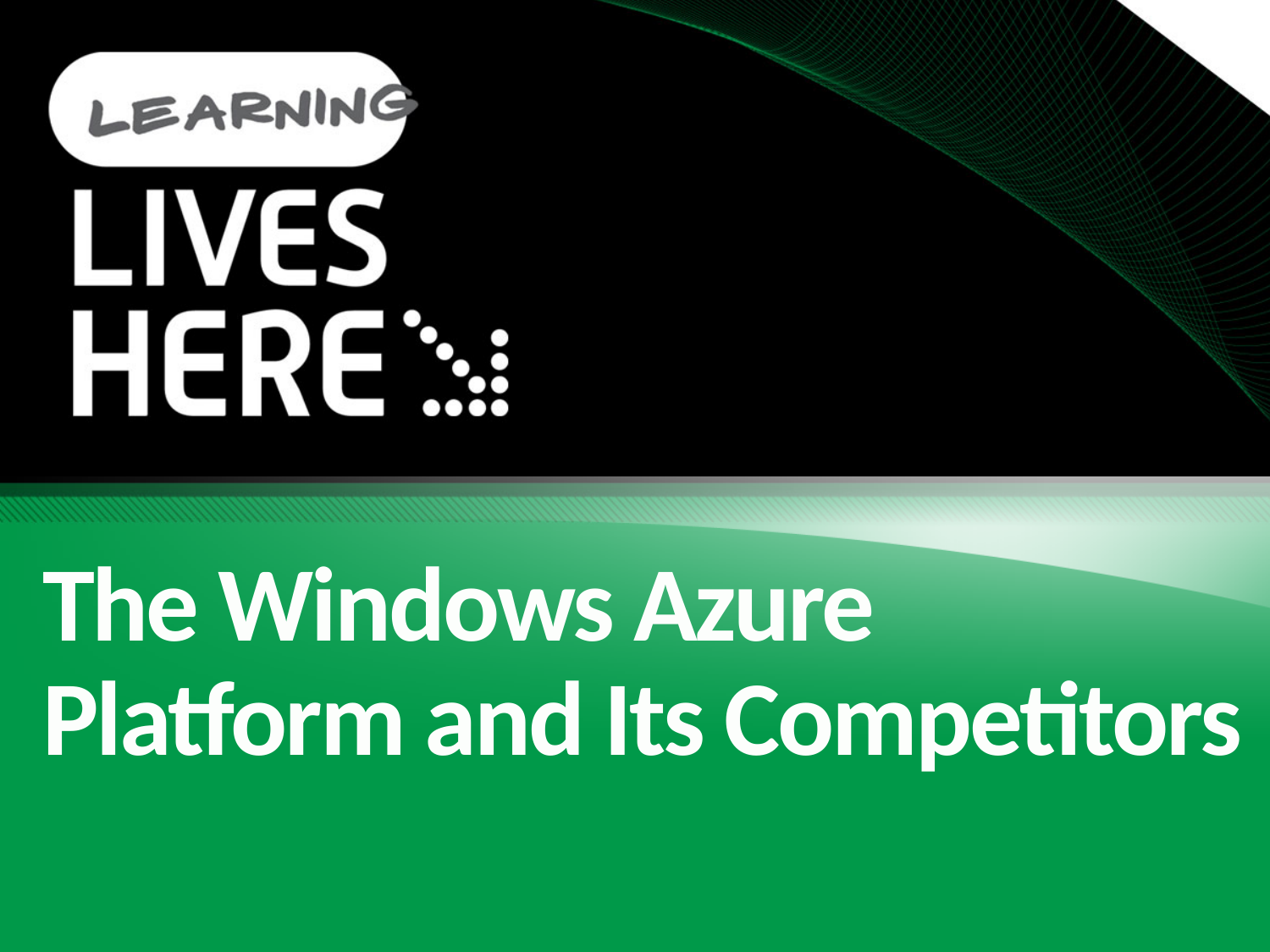

# The Windows Azure Platform and Its Competitors